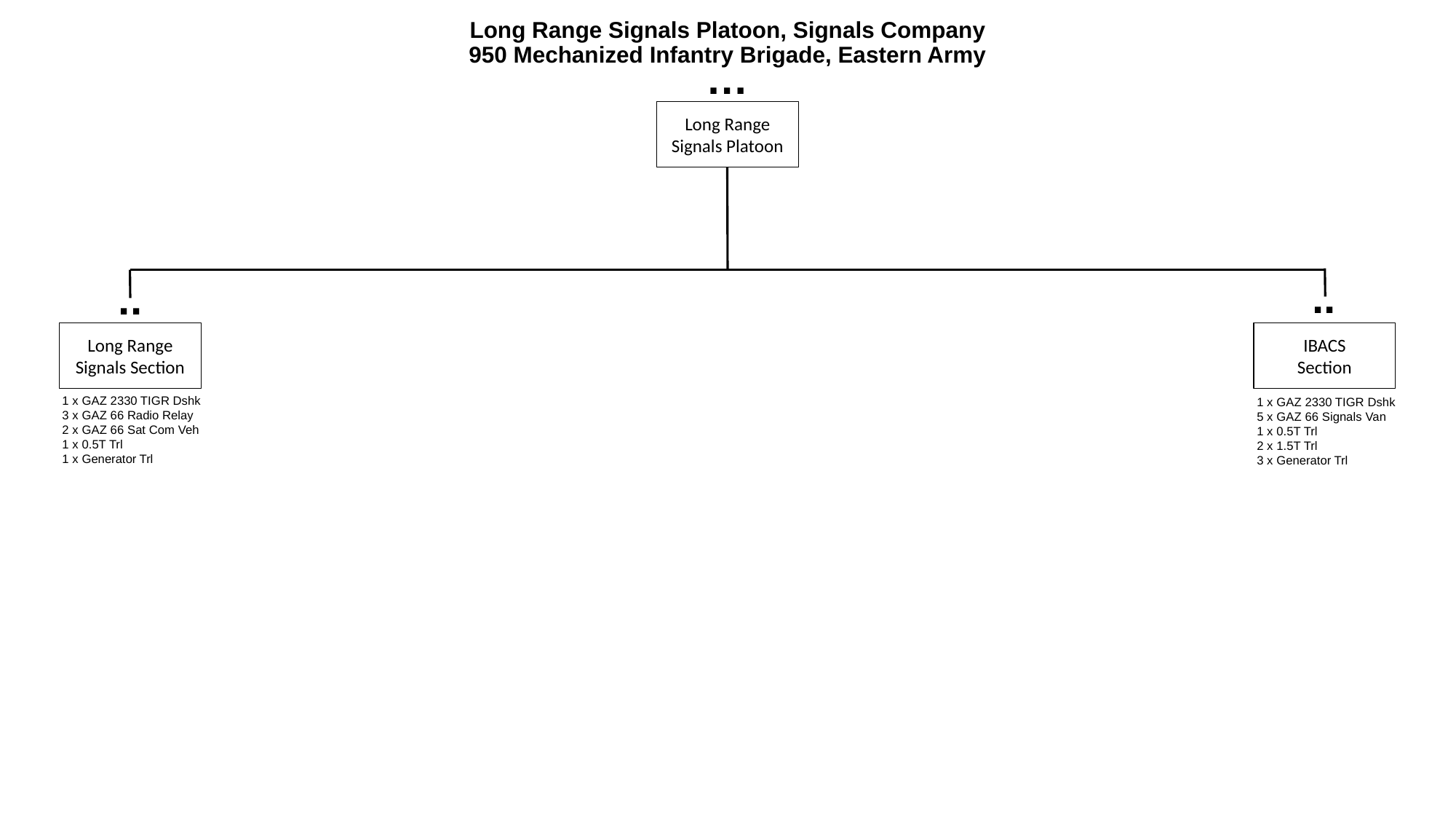

# Long Range Signals Platoon, Signals Company 950 Mechanized Infantry Brigade, Eastern Army
…
Long Range
Signals Platoon
..
..
Long Range
Signals Section
IBACS
Section
1 x GAZ 2330 TIGR Dshk
3 x GAZ 66 Radio Relay
2 x GAZ 66 Sat Com Veh
1 x 0.5T Trl
1 x Generator Trl
1 x GAZ 2330 TIGR Dshk
5 x GAZ 66 Signals Van
1 x 0.5T Trl
2 x 1.5T Trl
3 x Generator Trl